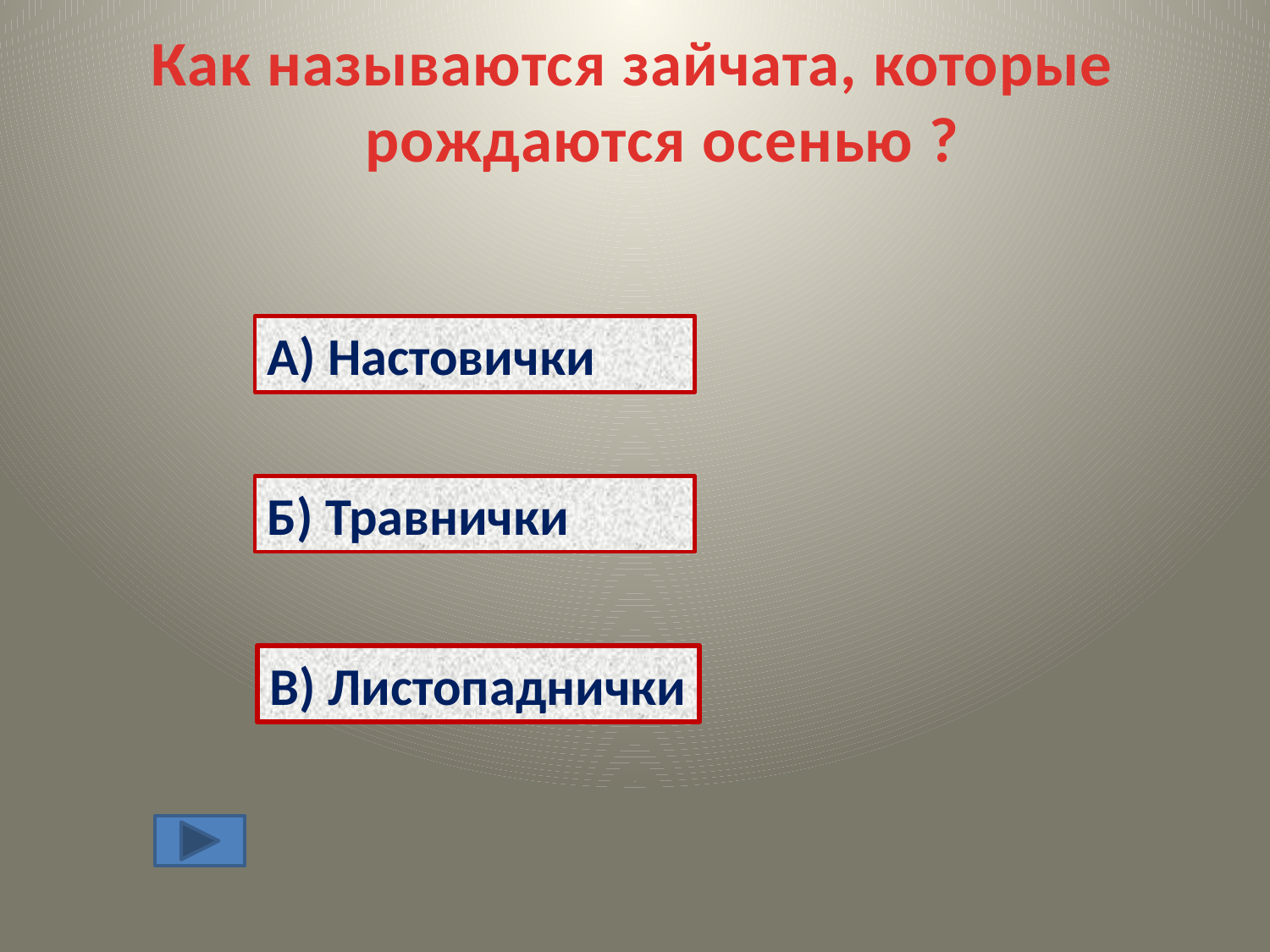

Как называются зайчата, которые
   рождаются осенью ?
А) Настовички
Б) Травнички
В) Листопаднички